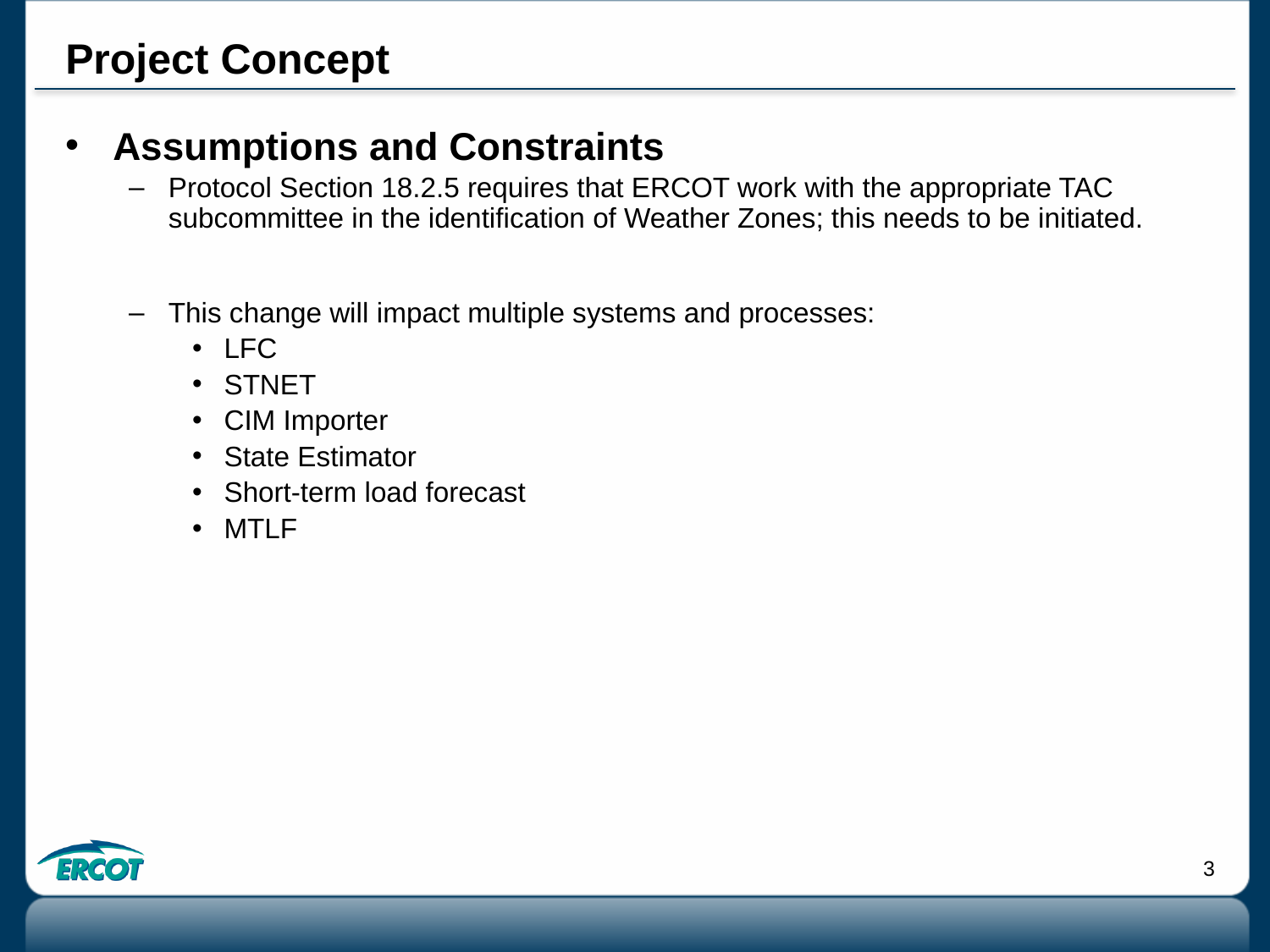

# Project Concept
Assumptions and Constraints
Protocol Section 18.2.5 requires that ERCOT work with the appropriate TAC subcommittee in the identification of Weather Zones; this needs to be initiated.

This change will impact multiple systems and processes:
LFC
STNET
CIM Importer
State Estimator
Short-term load forecast
MTLF